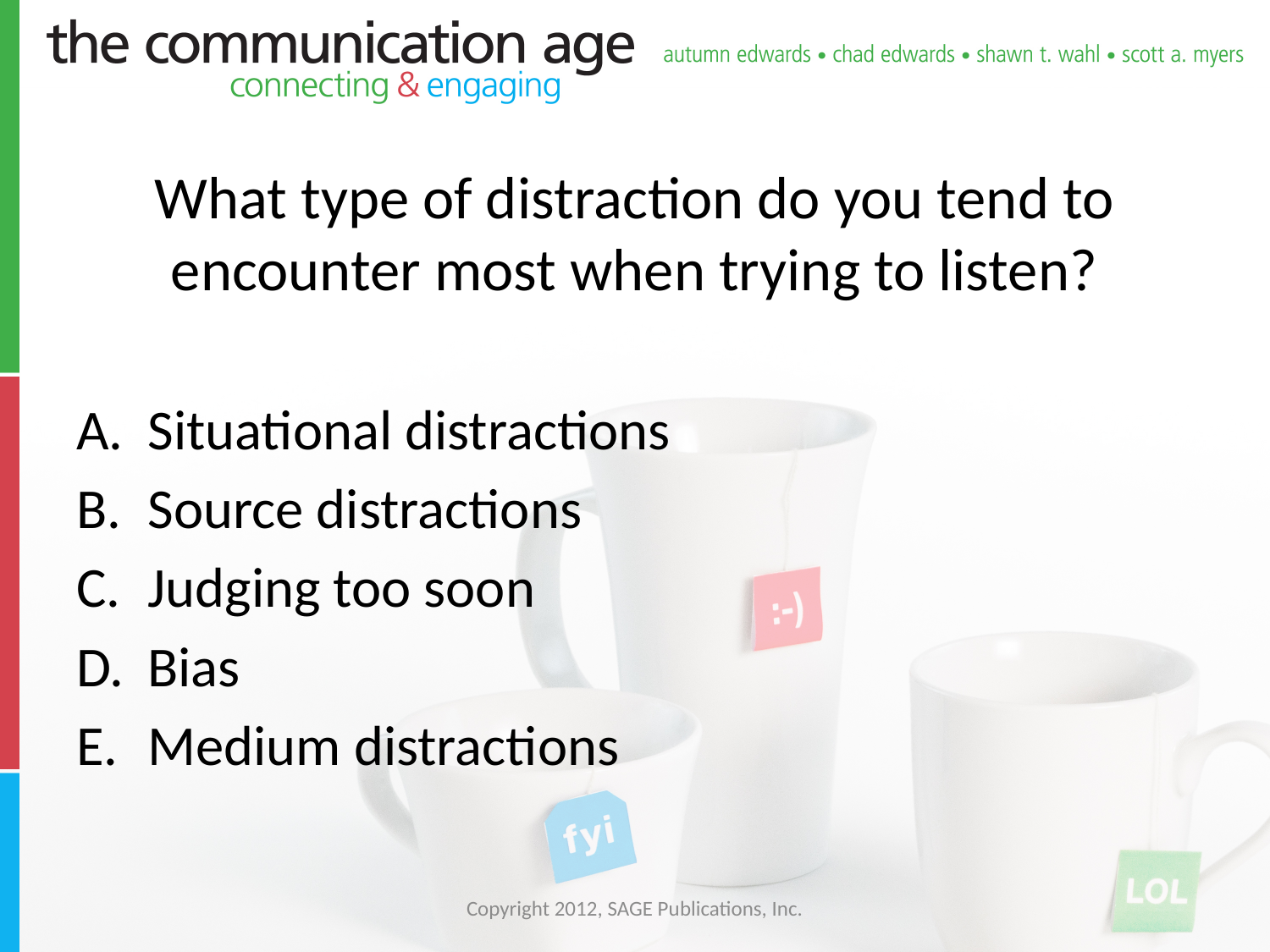

# What type of distraction do you tend to encounter most when trying to listen?
Situational distractions
Source distractions
Judging too soon
Bias
Medium distractions

Copyright 2012, SAGE Publications, Inc.